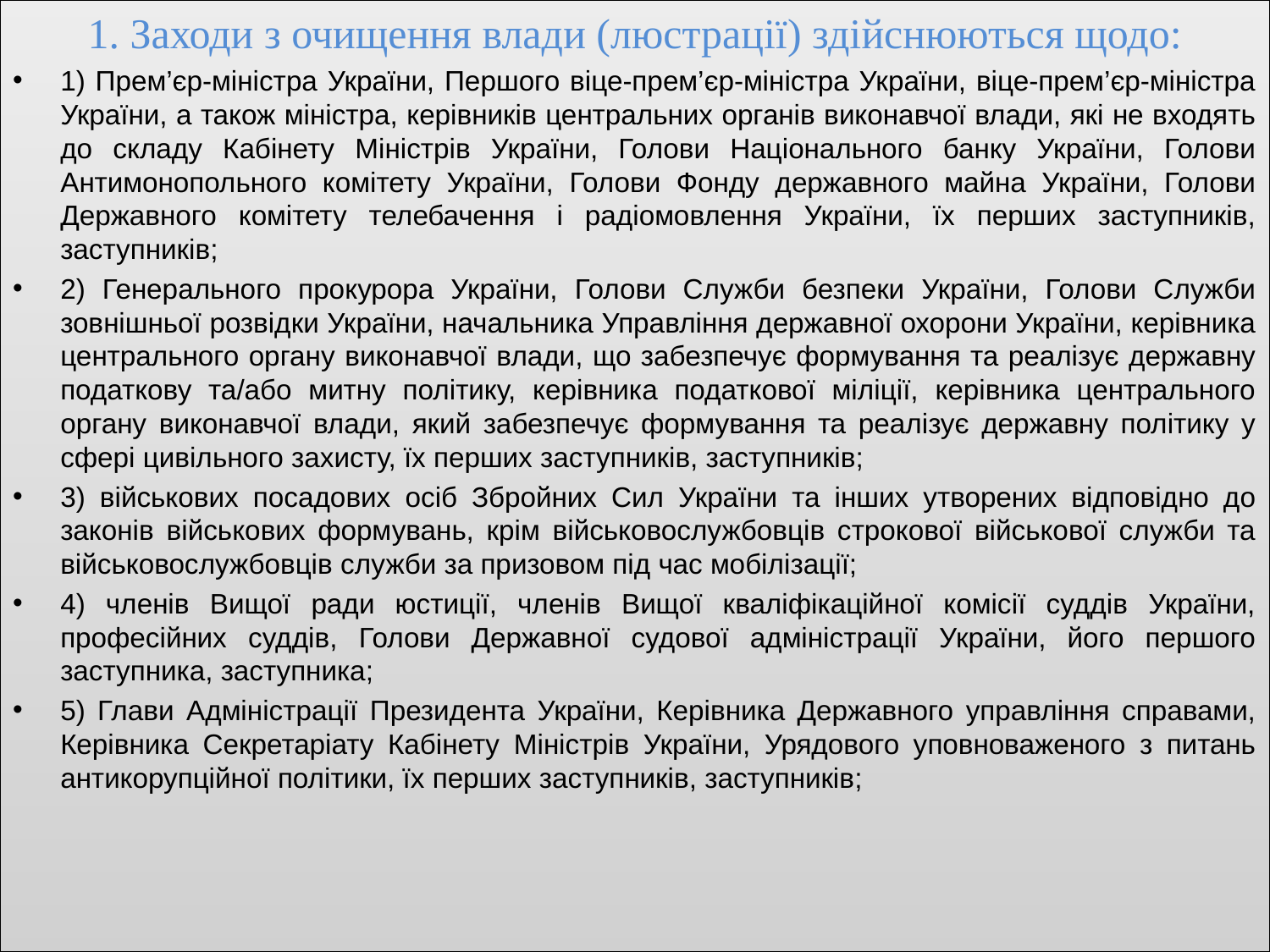

1. Заходи з очищення влади (люстрації) здійснюються щодо:
1) Прем’єр-міністра України, Першого віце-прем’єр-міністра України, віце-прем’єр-міністра України, а також міністра, керівників центральних органів виконавчої влади, які не входять до складу Кабінету Міністрів України, Голови Національного банку України, Голови Антимонопольного комітету України, Голови Фонду державного майна України, Голови Державного комітету телебачення і радіомовлення України, їх перших заступників, заступників;
2) Генерального прокурора України, Голови Служби безпеки України, Голови Служби зовнішньої розвідки України, начальника Управління державної охорони України, керівника центрального органу виконавчої влади, що забезпечує формування та реалізує державну податкову та/або митну політику, керівника податкової міліції, керівника центрального органу виконавчої влади, який забезпечує формування та реалізує державну політику у сфері цивільного захисту, їх перших заступників, заступників;
3) військових посадових осіб Збройних Сил України та інших утворених відповідно до законів військових формувань, крім військовослужбовців строкової військової служби та військовослужбовців служби за призовом під час мобілізації;
4) членів Вищої ради юстиції, членів Вищої кваліфікаційної комісії суддів України, професійних суддів, Голови Державної судової адміністрації України, його першого заступника, заступника;
5) Глави Адміністрації Президента України, Керівника Державного управління справами, Керівника Секретаріату Кабінету Міністрів України, Урядового уповноваженого з питань антикорупційної політики, їх перших заступників, заступників;